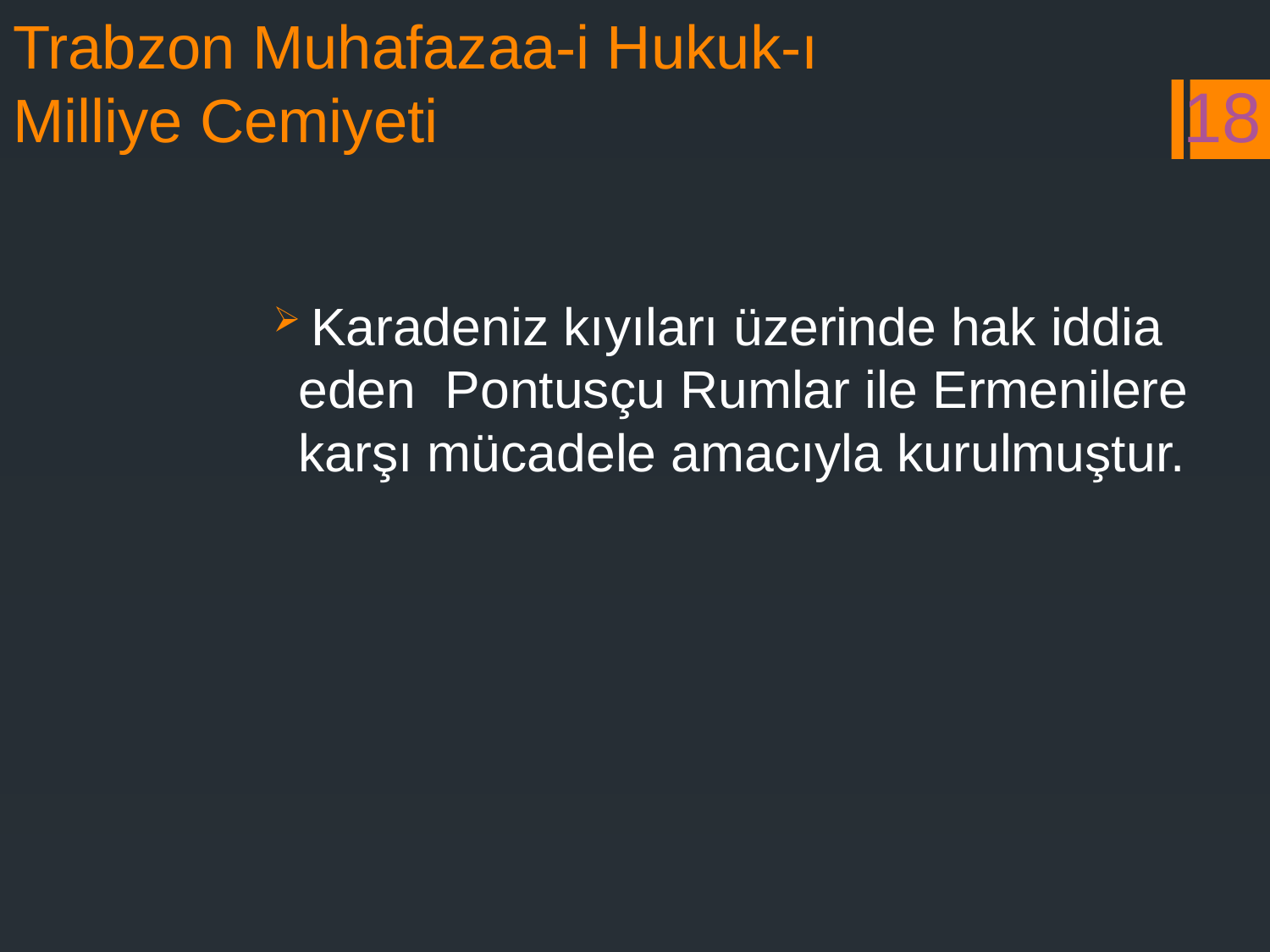

# Trabzon Muhafazaa-i Hukuk-ı Milliye Cemiyeti
18
 Karadeniz kıyıları üzerinde hak iddia eden  Pontusçu Rumlar ile Ermenilere karşı mücadele amacıyla kurulmuştur.